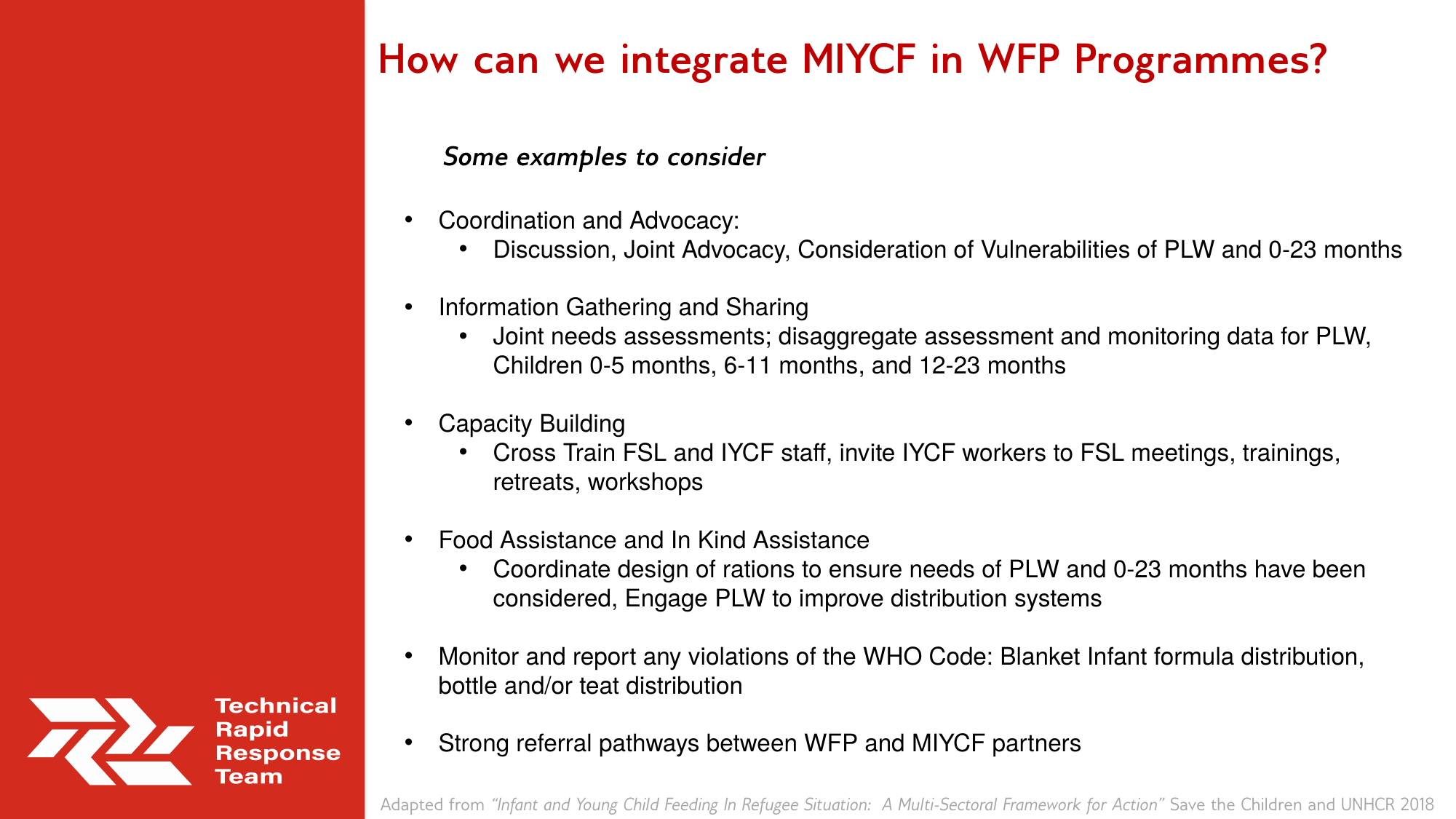

How can we integrate MIYCF in WFP Programmes?
Some examples to consider
Coordination and Advocacy:
Discussion, Joint Advocacy, Consideration of Vulnerabilities of PLW and 0-23 months

Information Gathering and Sharing
Joint needs assessments; disaggregate assessment and monitoring data for PLW, Children 0-5 months, 6-11 months, and 12-23 months

Capacity Building
Cross Train FSL and IYCF staff, invite IYCF workers to FSL meetings, trainings, retreats, workshops

Food Assistance and In Kind Assistance
Coordinate design of rations to ensure needs of PLW and 0-23 months have been considered, Engage PLW to improve distribution systems

Monitor and report any violations of the WHO Code: Blanket Infant formula distribution, bottle and/or teat distribution

Strong referral pathways between WFP and MIYCF partners
Adapted from “Infant and Young Child Feeding In Refugee Situation:  A Multi-Sectoral Framework for Action” Save the Children and UNHCR 2018